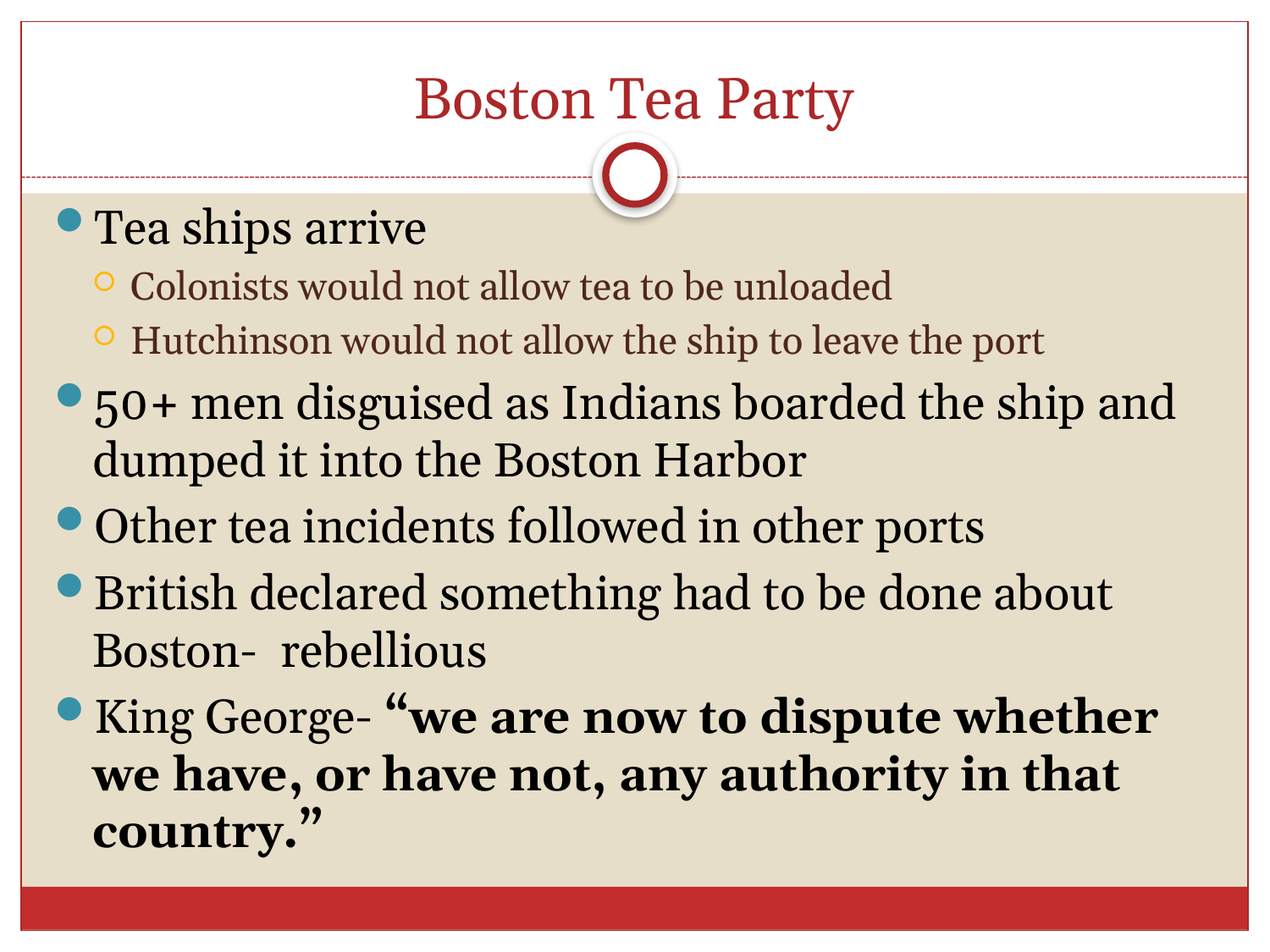

# Boston Tea Party
Tea ships arrive
Colonists would not allow tea to be unloaded
Hutchinson would not allow the ship to leave the port
50+ men disguised as Indians boarded the ship and dumped it into the Boston Harbor
Other tea incidents followed in other ports
British declared something had to be done about Boston-  rebellious
King George- “we are now to dispute whether we have, or have not, any authority in that country.”